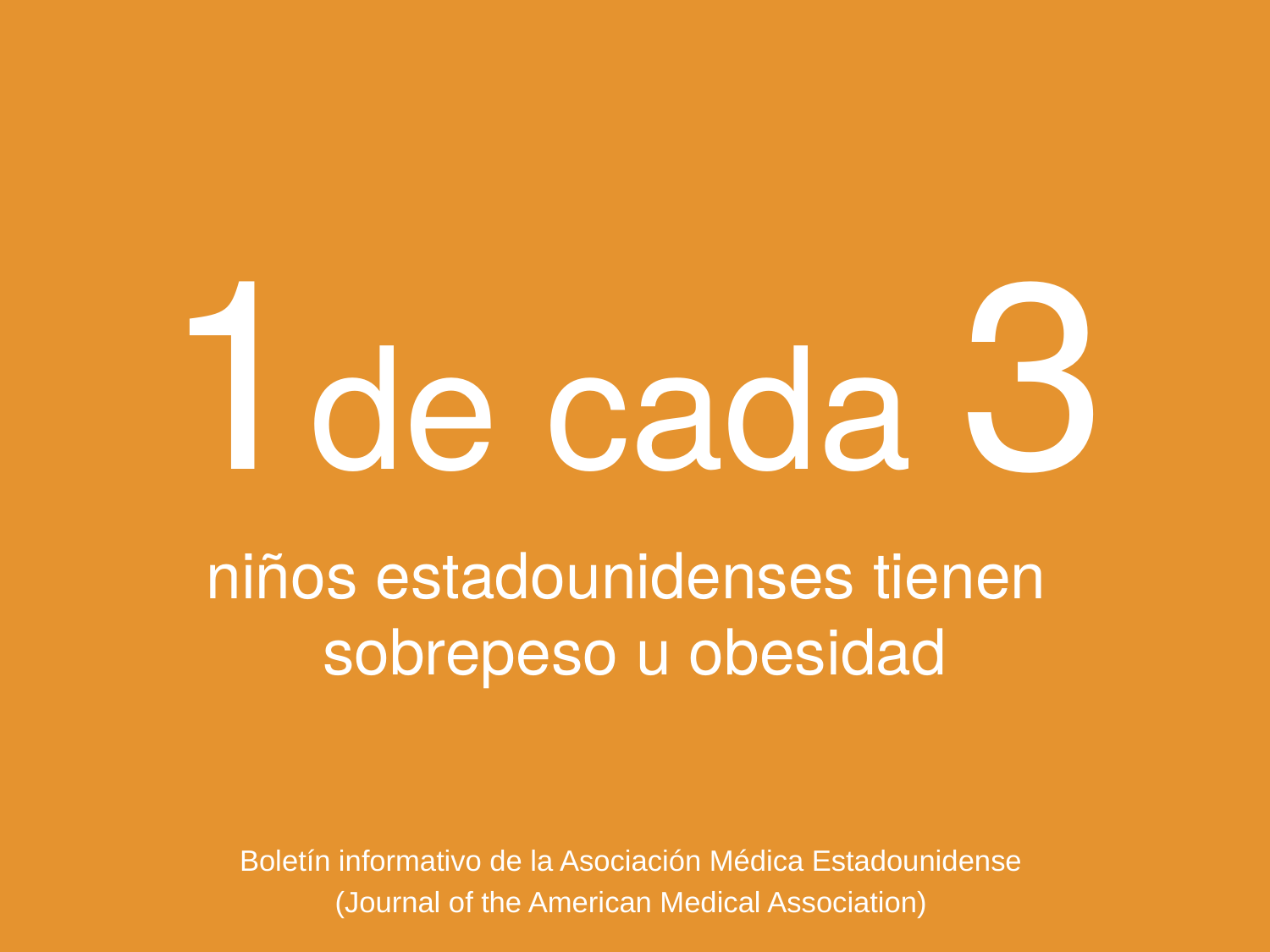

1de cada 3
# niños estadounidenses tienen sobrepeso u obesidad
Boletín informativo de la Asociación Médica Estadounidense
(Journal of the American Medical Association)